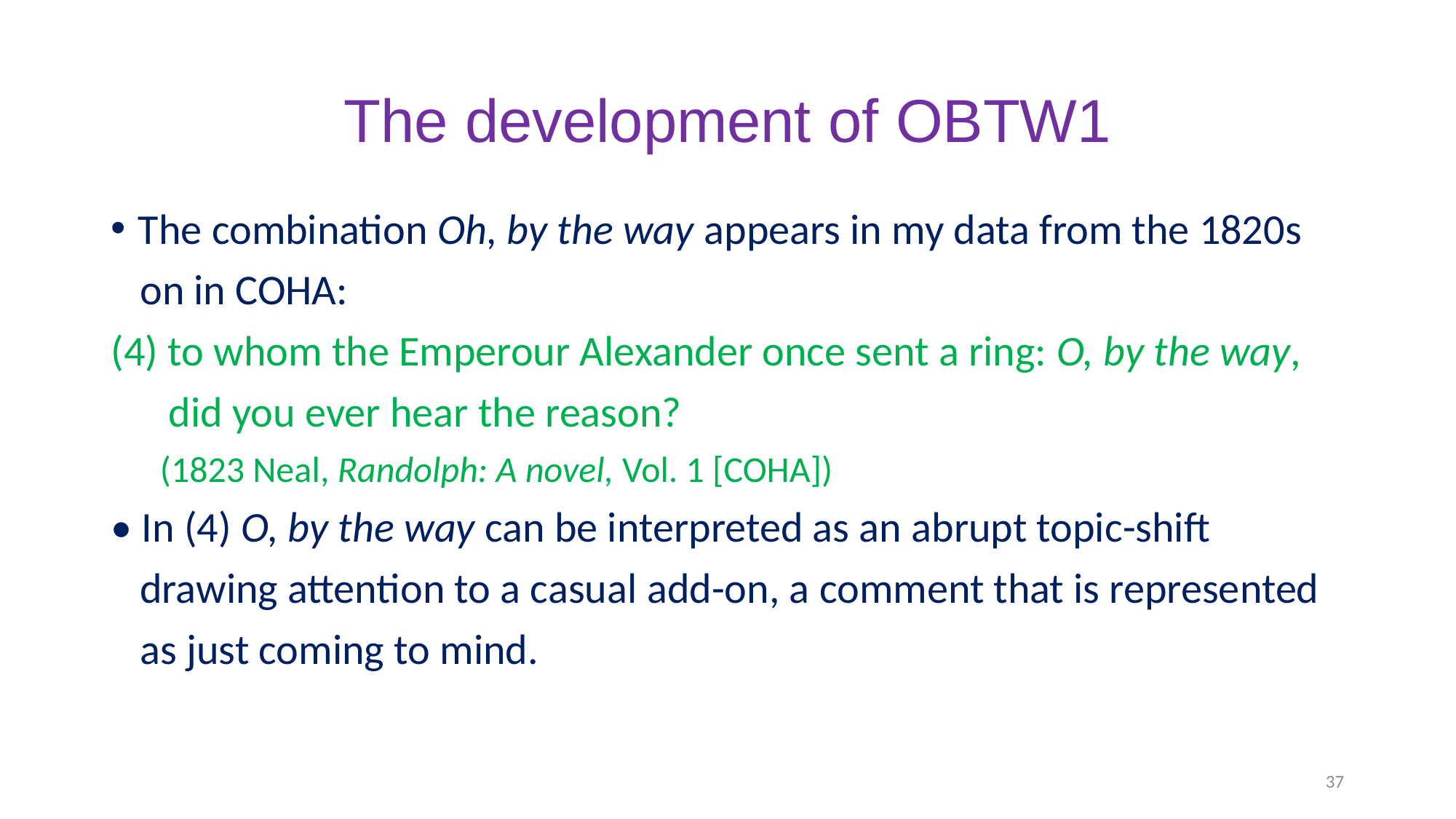

# The development of OBTW1
The combination Oh, by the way appears in my data from the 1820s
   on in COHA:
(4) to whom the Emperour Alexander once sent a ring: O, by the way,
      did you ever hear the reason?
      (1823 Neal, Randolph: A novel, Vol. 1 [COHA])
• In (4) O, by the way can be interpreted as an abrupt topic-shift
   drawing attention to a casual add-on, a comment that is represented
   as just coming to mind.

37